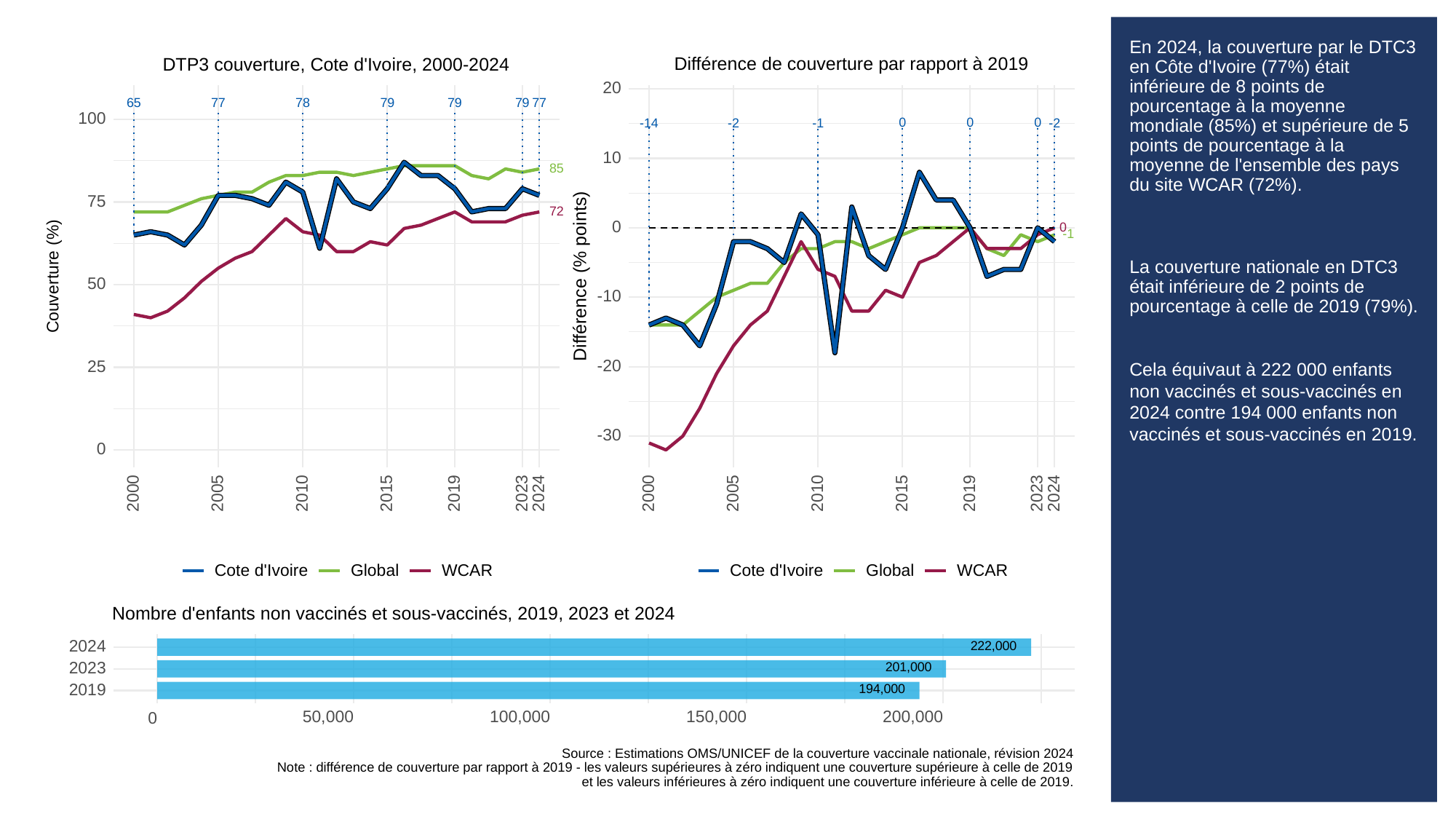

# En 2024, la couverture par le DTC3 en Côte d'Ivoire (77%) était inférieure de 8 points de pourcentage à la moyenne mondiale (85%) et supérieure de 5 points de pourcentage à la moyenne de l'ensemble des pays du site WCAR (72%).

La couverture nationale en DTC3 était inférieure de 2 points de pourcentage à celle de 2019 (79%).

Cela équivaut à 222 000 enfants non vaccinés et sous-vaccinés en 2024 contre 194 000 enfants non vaccinés et sous-vaccinés en 2019.

Différence de couverture par rapport à 2019
DTP3 couverture, Cote d'Ivoire, 2000-2024
20

65
78
79
79
79
77
77

100
0
0
0
-14
-2
-1
-2

10

85

75

72

0
0

-1

Différence (% points)
Couverture (%)
50

-10

-20
25

-30

0

2023
2023
2000
2005
2010
2015
2019
2024
2000
2005
2010
2015
2019
2024
Cote d'Ivoire
Global
WCAR
Cote d'Ivoire
Global
WCAR

Nombre d'enfants non vaccinés et sous-vaccinés, 2019, 2023 et 2024

222,000
2024

201,000
2023

194,000
2019

50,000
100,000
150,000
200,000
0
Source : Estimations OMS/UNICEF de la couverture vaccinale nationale, révision 2024
Note : différence de couverture par rapport à 2019 - les valeurs supérieures à zéro indiquent une couverture supérieure à celle de 2019
et les valeurs inférieures à zéro indiquent une couverture inférieure à celle de 2019.